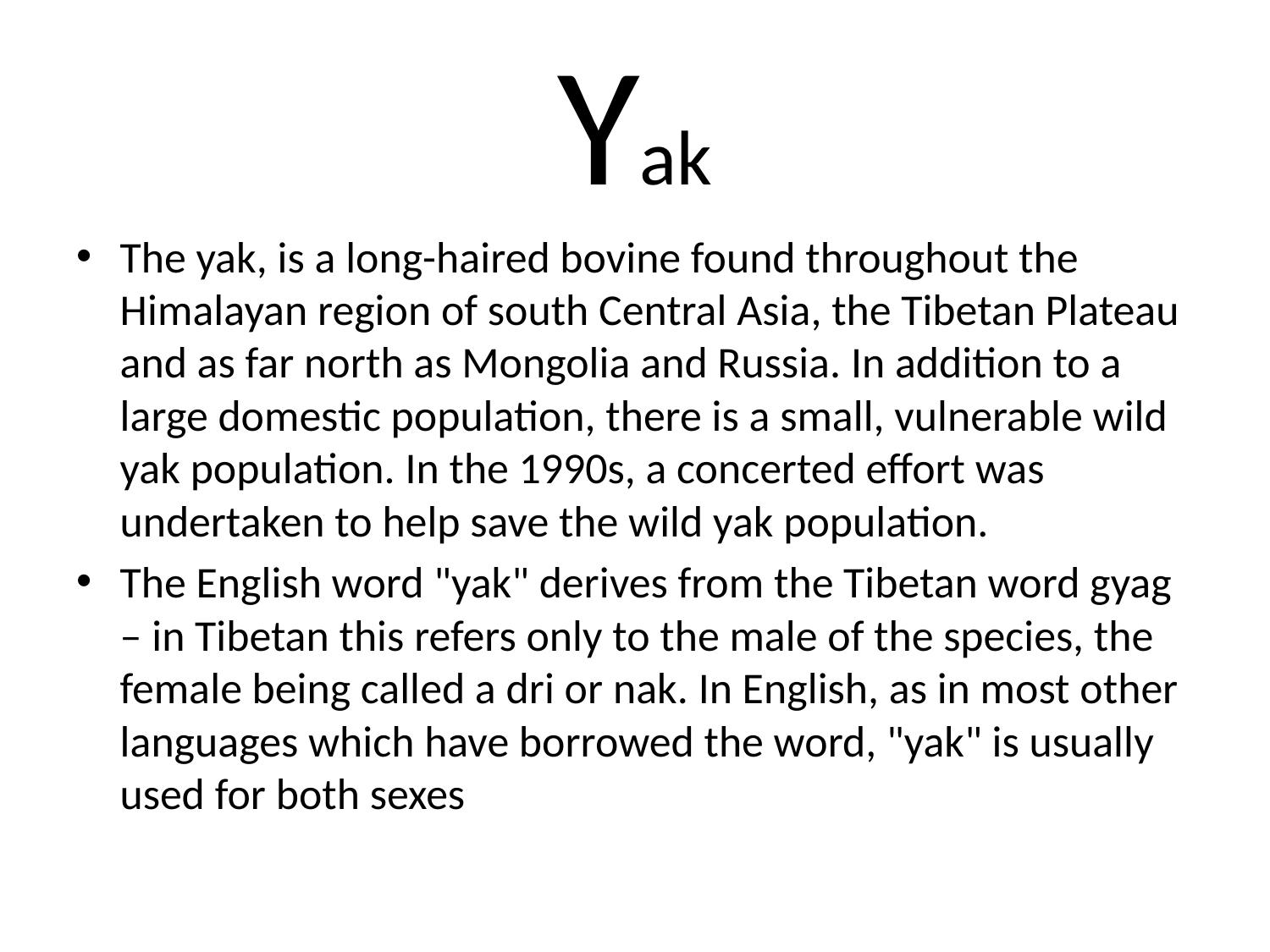

# Yak
The yak, is a long-haired bovine found throughout the Himalayan region of south Central Asia, the Tibetan Plateau and as far north as Mongolia and Russia. In addition to a large domestic population, there is a small, vulnerable wild yak population. In the 1990s, a concerted effort was undertaken to help save the wild yak population.
The English word "yak" derives from the Tibetan word gyag – in Tibetan this refers only to the male of the species, the female being called a dri or nak. In English, as in most other languages which have borrowed the word, "yak" is usually used for both sexes